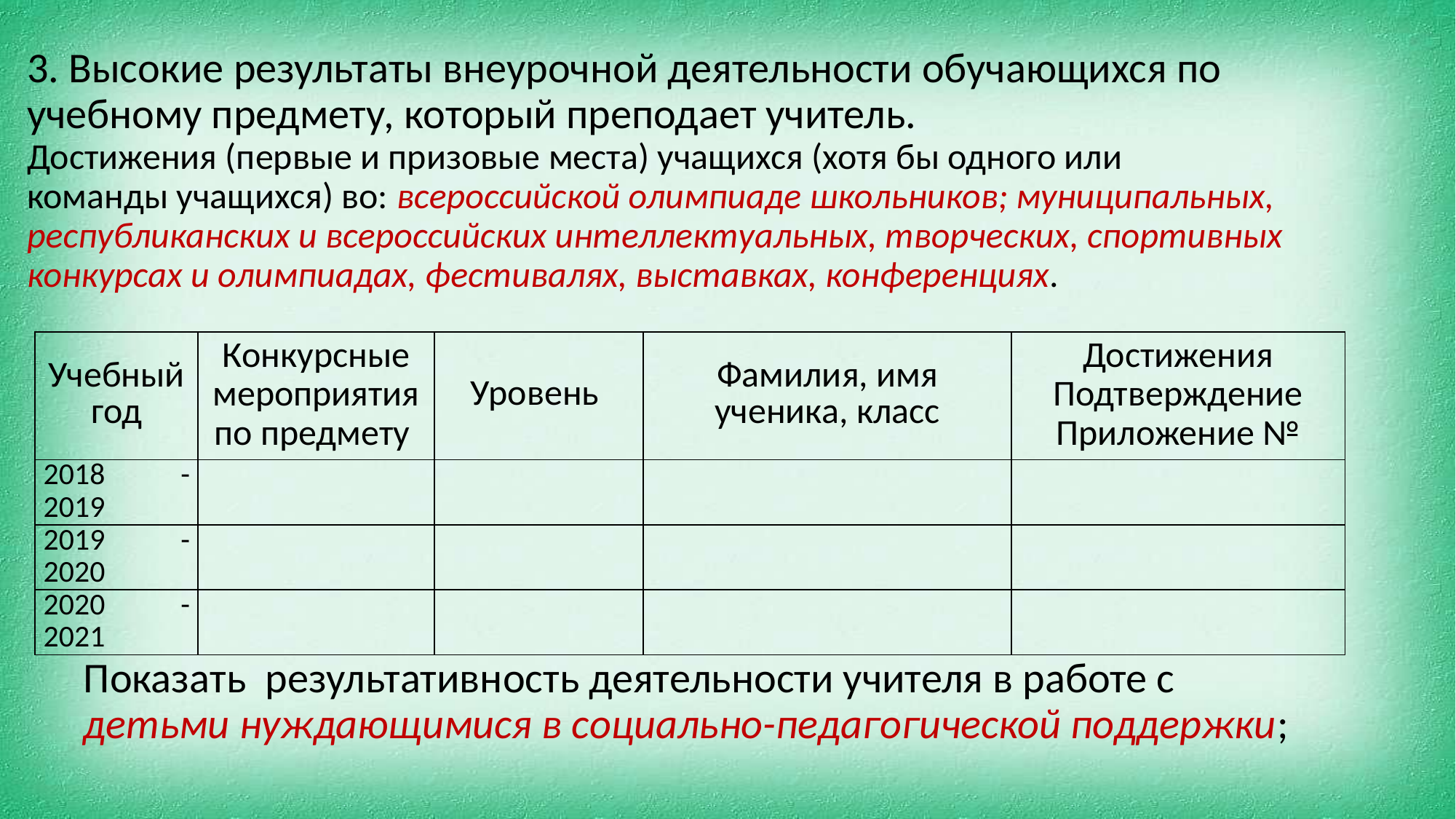

# 3. Высокие результаты внеурочной деятельности обучающихся по учебному предмету, который преподает учитель. Достижения (первые и призовые места) учащихся (хотя бы одного или команды учащихся) во: всероссийской олимпиаде школьников; муниципальных, республиканских и всероссийских интеллектуальных, творческих, спортивных конкурсах и олимпиадах, фестивалях, выставках, конференциях.
| Учебный год | Конкурсные мероприятия по предмету | Уровень | Фамилия, имя ученика, класс | Достижения Подтверждение Приложение № |
| --- | --- | --- | --- | --- |
| 2018 - 2019 |  |  |  |  |
| 2019 - 2020 |  |  |  |  |
| 2020 - 2021 |  |  |  |  |
Показать  результативность деятельности учителя в работе с детьми нуждающимися в социально-педагогической поддержки;